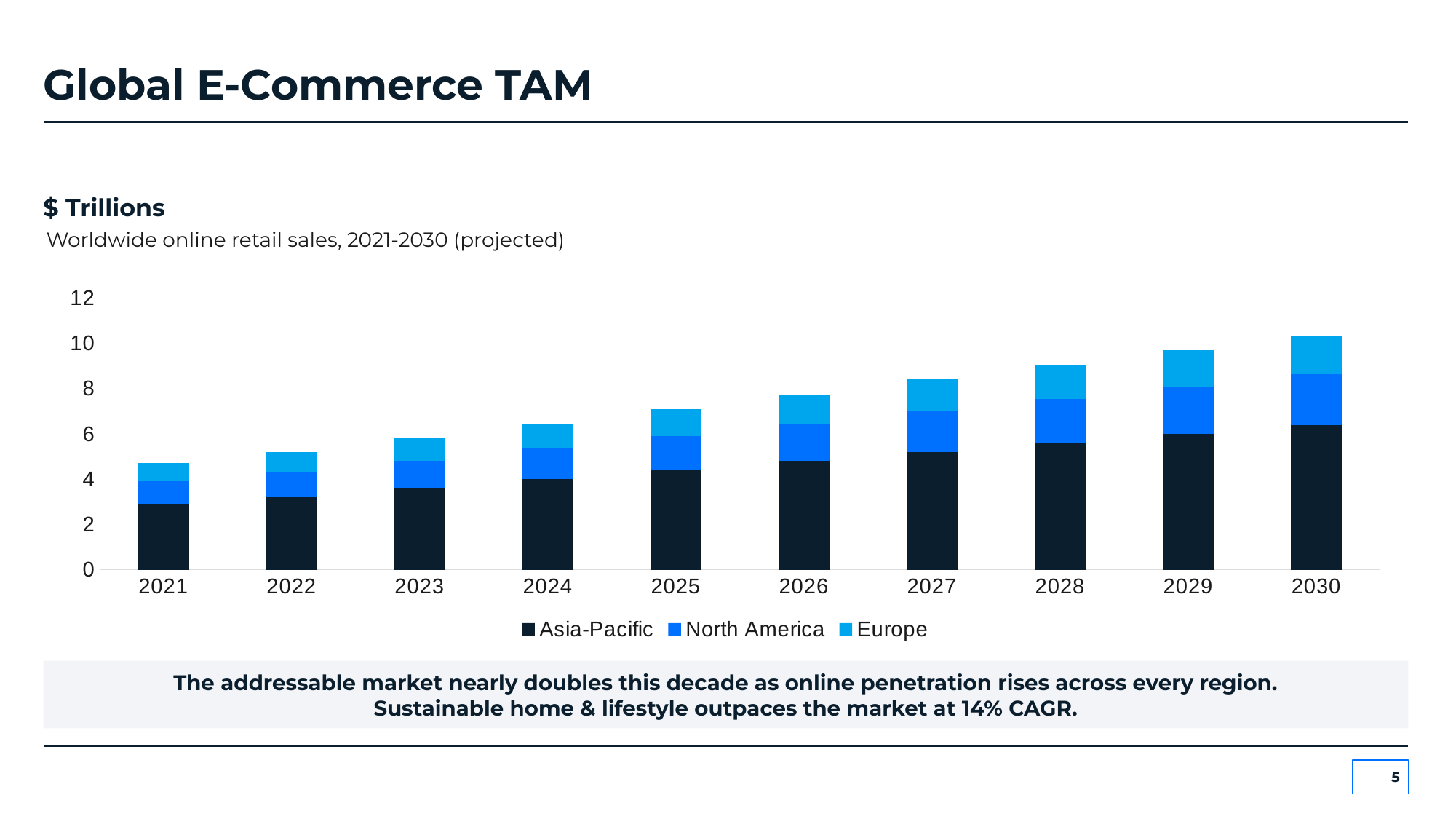

# Global E-Commerce TAM
$ Trillions
Worldwide online retail sales, 2021-2030 (projected)

### Chart

| Category | Asia-Pacific | North America | Europe |
|---|---|---|---|
| 2021 | 2.9 | 1.0 | 0.8 |
| 2022 | 3.2 | 1.1 | 0.9 |
| 2023 | 3.6 | 1.2 | 1.0 |
| 2024 | 4.0 | 1.35 | 1.1 |
| 2025 | 4.4 | 1.5 | 1.2 |
| 2026 | 4.8 | 1.65 | 1.3 |
| 2027 | 5.2 | 1.8 | 1.4 |
| 2028 | 5.6 | 1.95 | 1.5 |
| 2029 | 6.0 | 2.1 | 1.6 |
| 2030 | 6.4 | 2.25 | 1.7 |
The addressable market nearly doubles this decade as online penetration rises across every region.
Sustainable home & lifestyle outpaces the market at 14% CAGR.
5